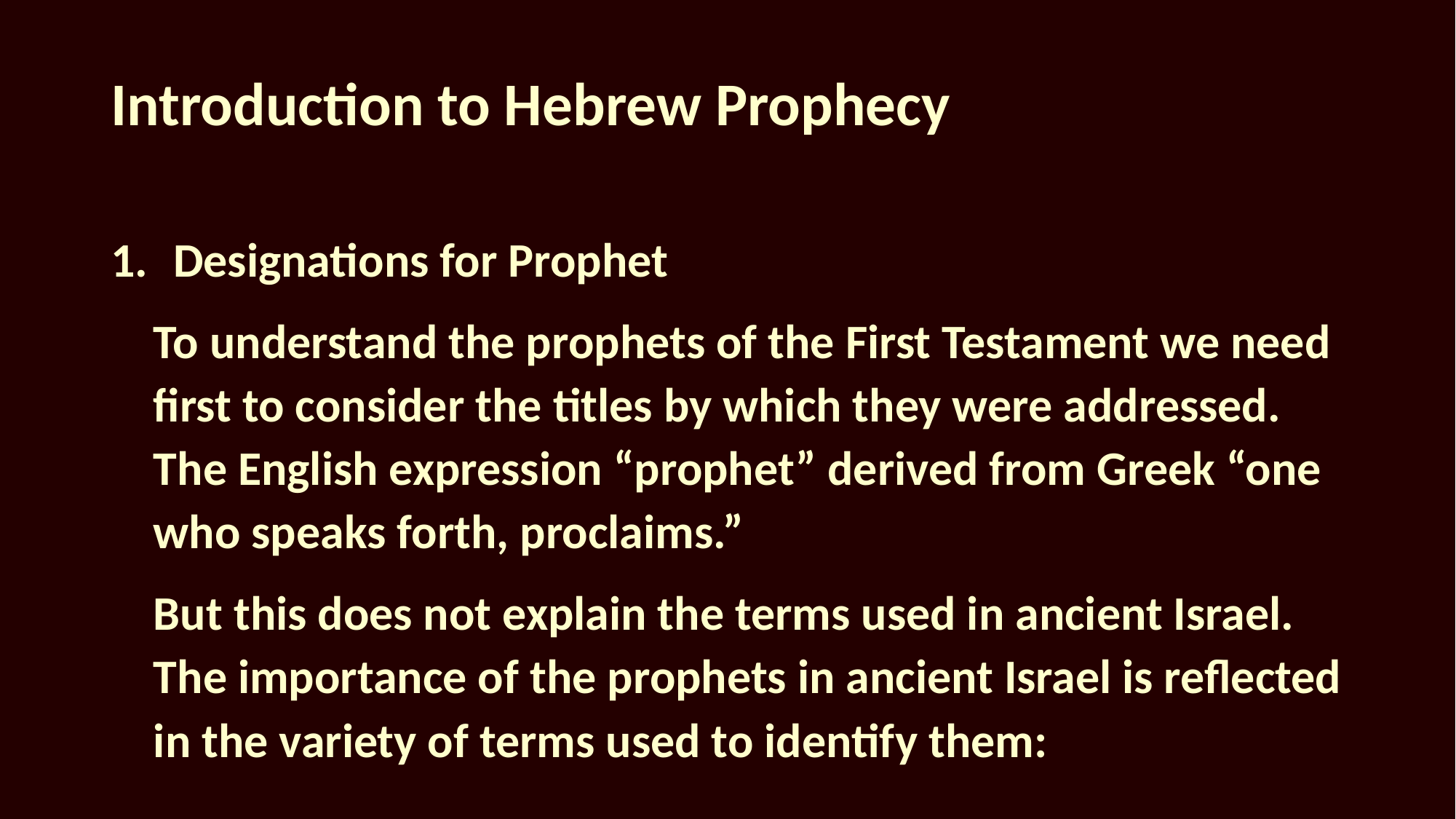

# Introduction to Hebrew Prophecy
  Designations for Prophet
To understand the prophets of the First Testament we need first to consider the titles by which they were addressed. The English expression “prophet” derived from Greek “one who speaks forth, proclaims.”
But this does not explain the terms used in ancient Israel. The importance of the prophets in ancient Israel is reflected in the variety of terms used to identify them: